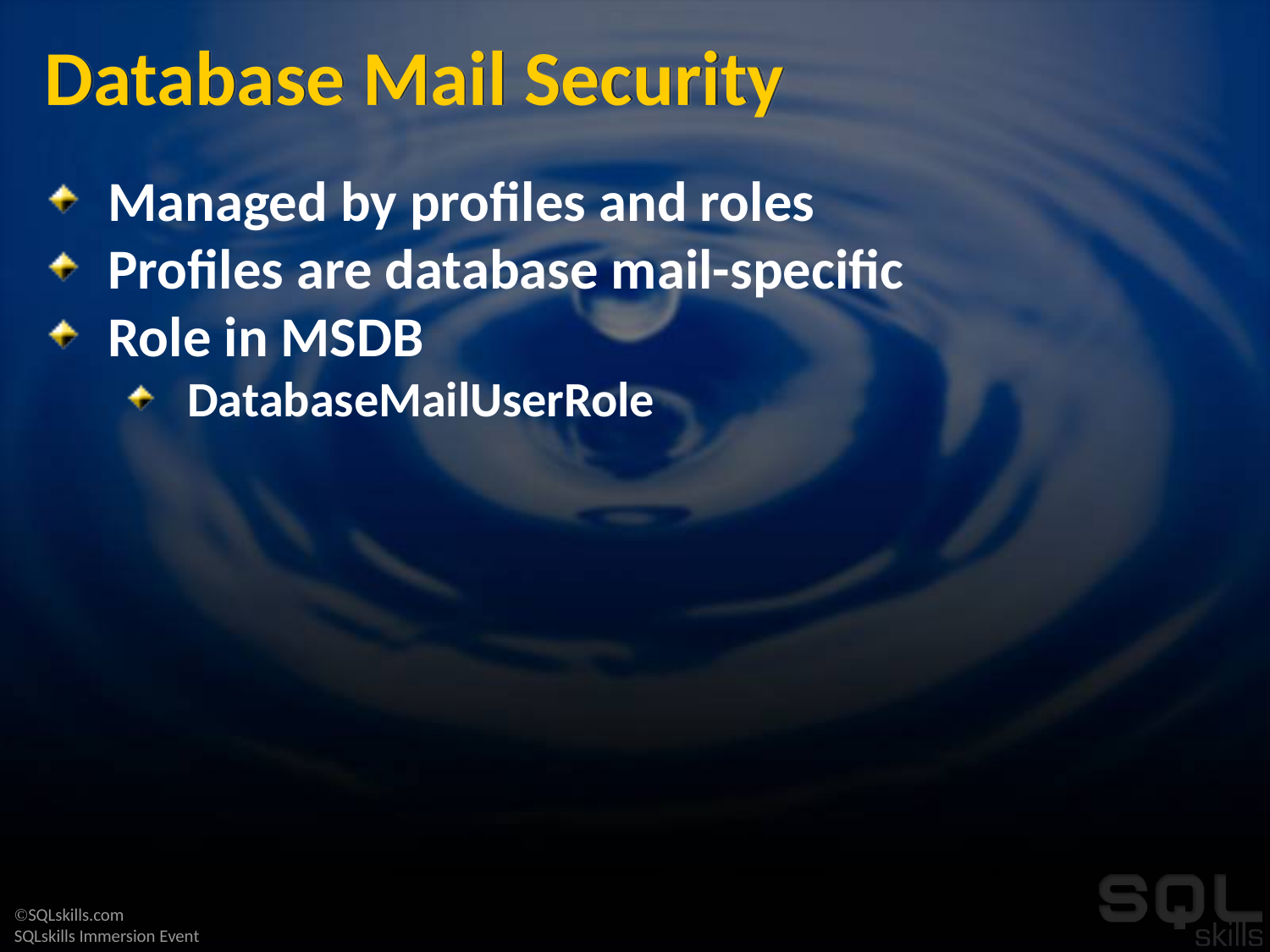

# Database Mail Security
Managed by profiles and roles
Profiles are database mail-specific
Role in MSDB
DatabaseMailUserRole